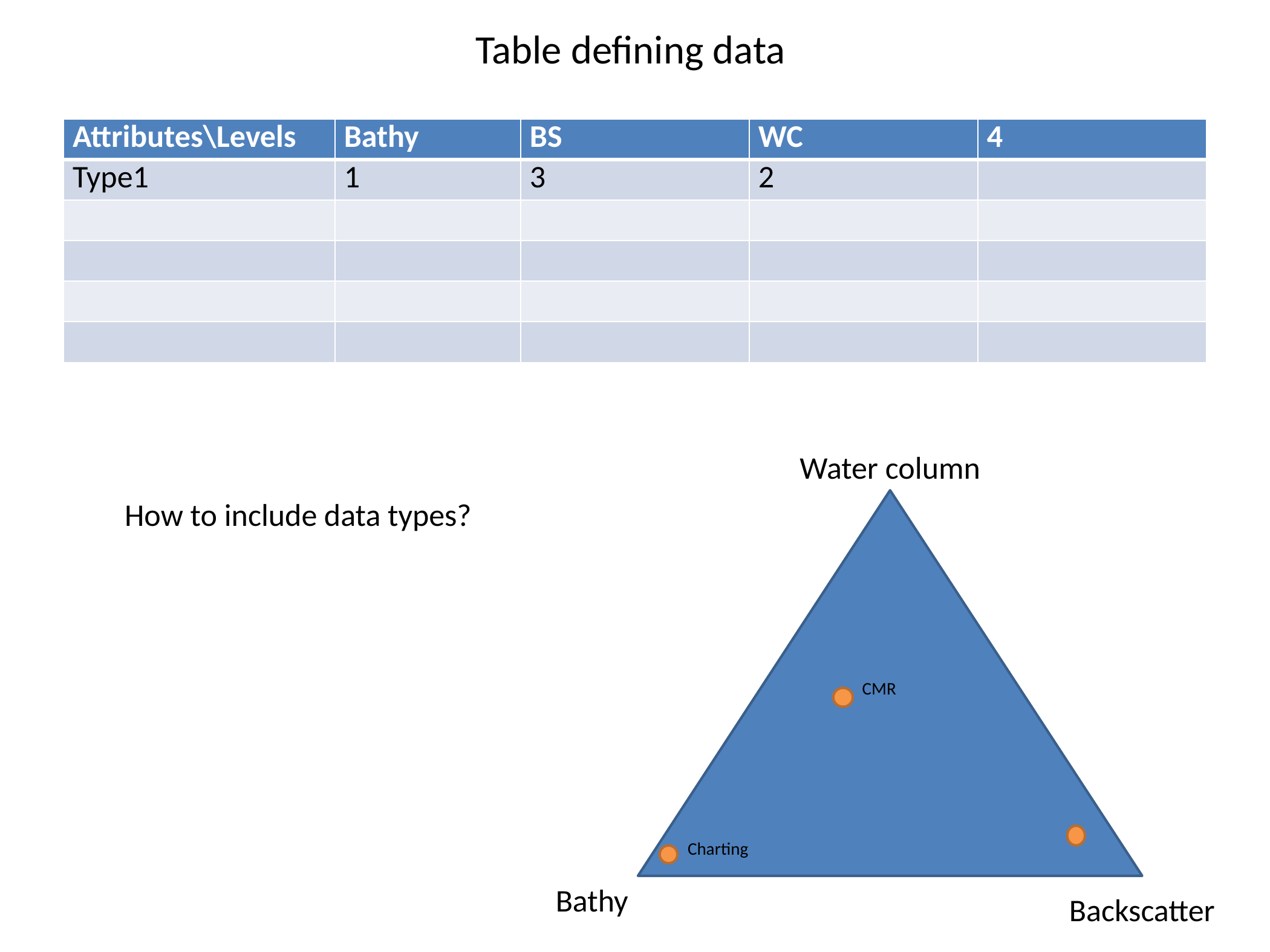

# Table defining data
| Attributes\Levels | Bathy | BS | WC | 4 |
| --- | --- | --- | --- | --- |
| Type1 | 1 | 3 | 2 |  |
|  |  |  |  |  |
|  |  |  |  |  |
|  |  |  |  |  |
|  |  |  |  |  |
Water column
How to include data types?

CMR

Charting

Bathy
Backscatter